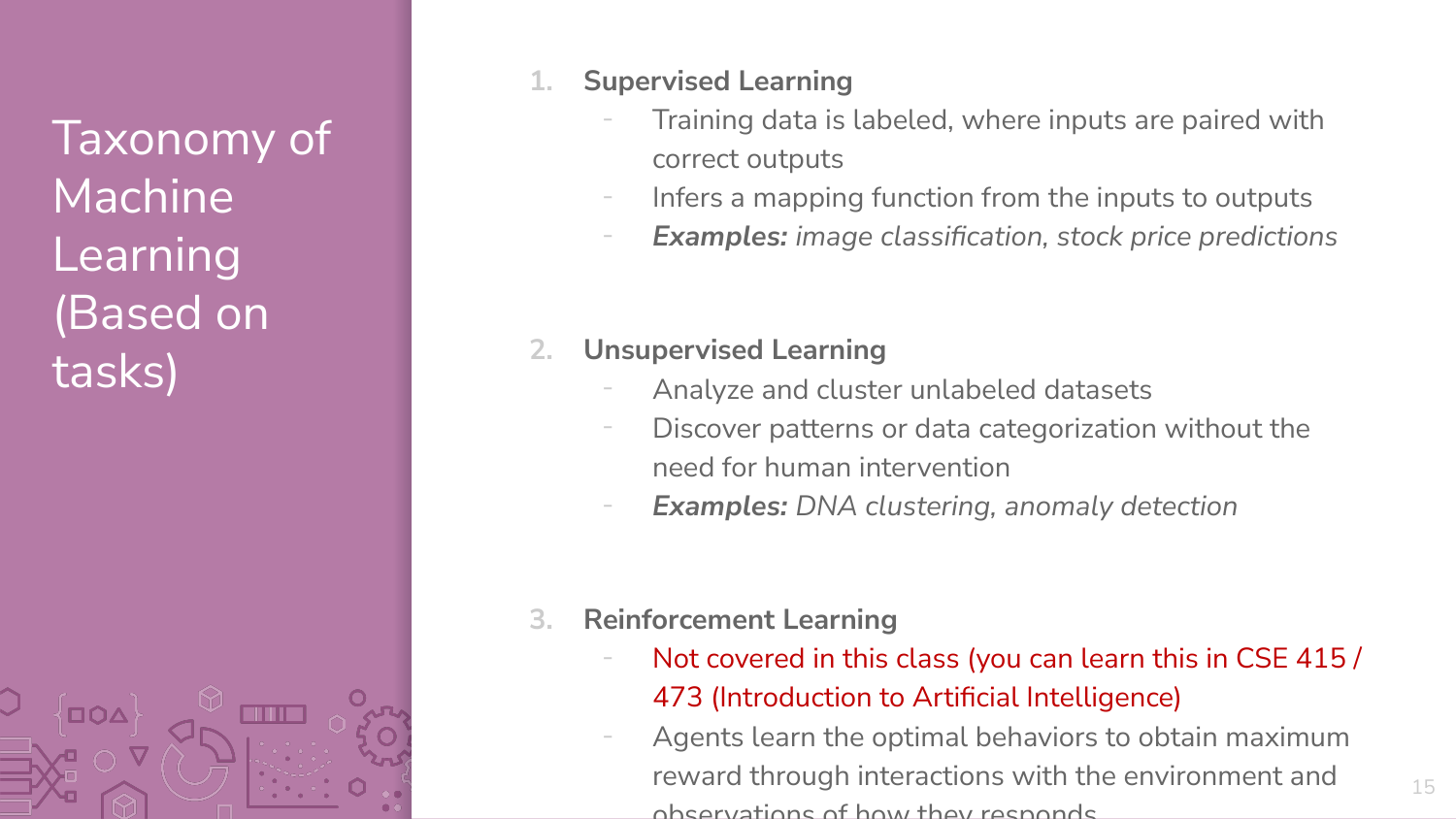

Supervised Learning
Training data is labeled, where inputs are paired with correct outputs
Infers a mapping function from the inputs to outputs
Examples: image classification, stock price predictions

Unsupervised Learning
Analyze and cluster unlabeled datasets
Discover patterns or data categorization without the need for human intervention
Examples: DNA clustering, anomaly detection

Reinforcement Learning
Not covered in this class (you can learn this in CSE 415 / 473 (Introduction to Artificial Intelligence)
Agents learn the optimal behaviors to obtain maximum reward through interactions with the environment and observations of how they responds.

# Taxonomy of Machine Learning (Based on tasks)
15